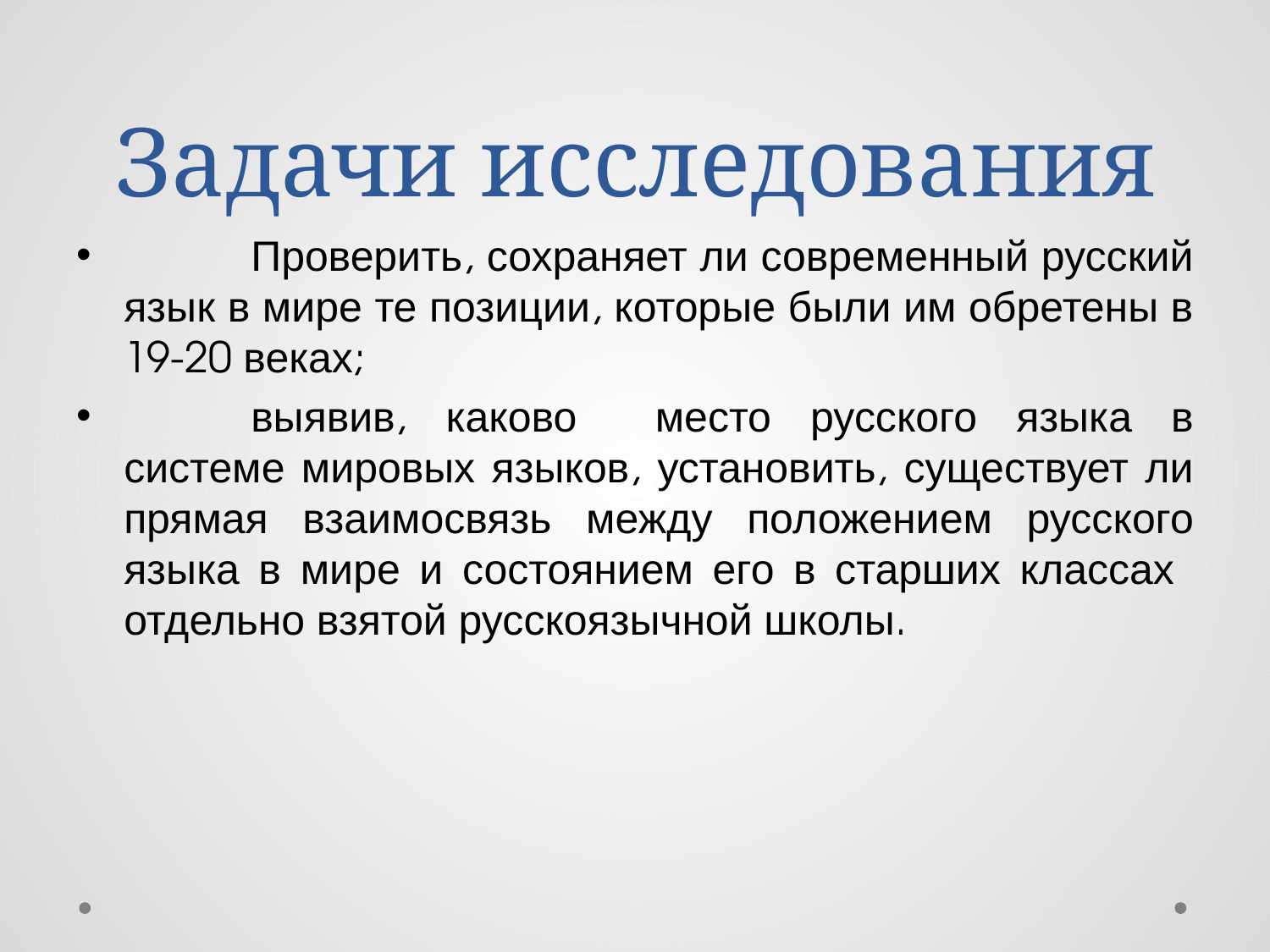

# Задачи исследования
	Проверить, сохраняет ли современный русский язык в мире те позиции, которые были им обретены в 19-20 веках;
	выявив, каково  место русского языка в системе мировых языков, установить, существует ли прямая взаимосвязь между положением русского языка в мире и состоянием его в старших классах  отдельно взятой русскоязычной школы.